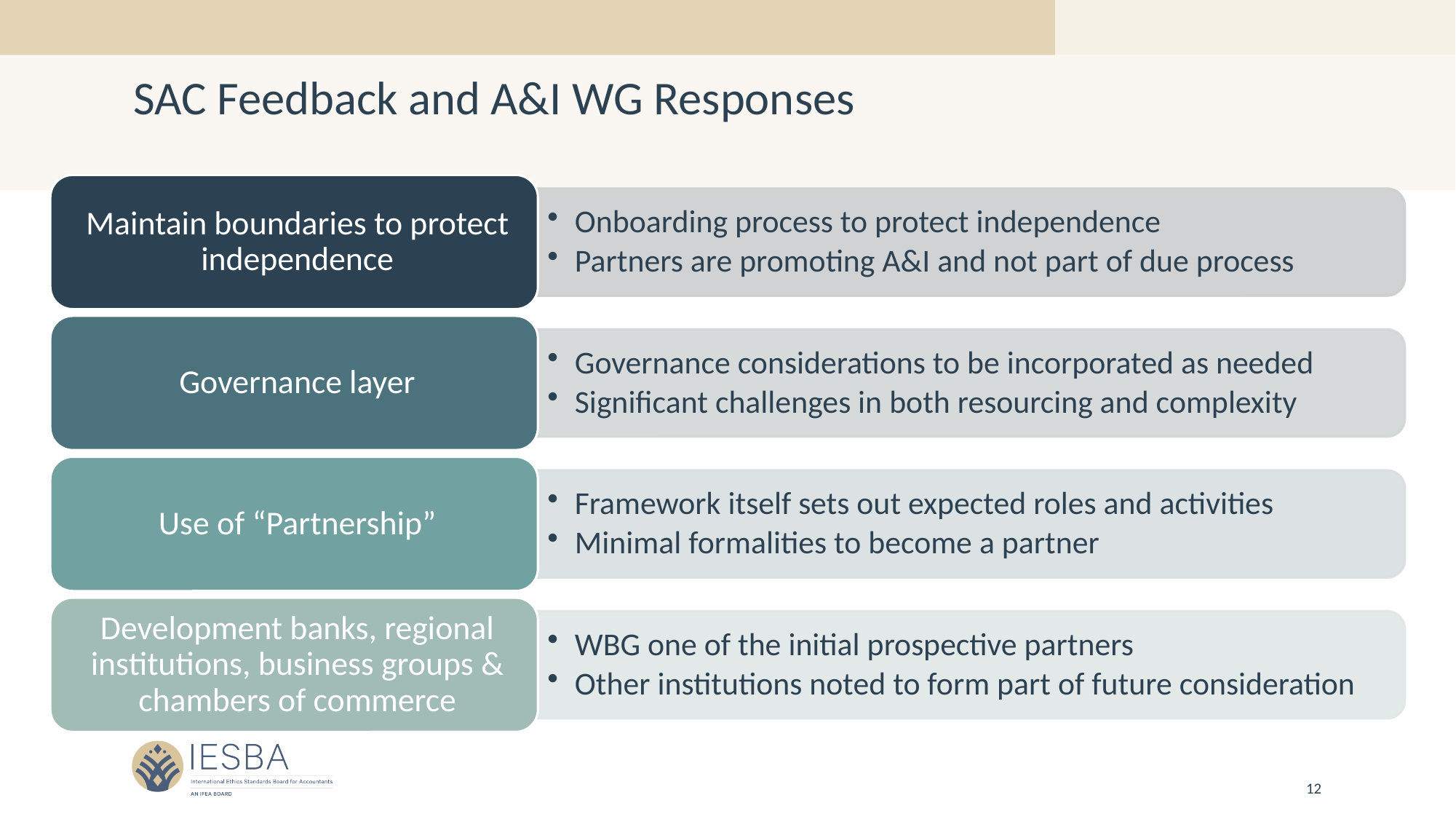

# SAC Feedback and A&I WG Responses
Onboarding process to protect independence
Partners are promoting A&I and not part of due process
Maintain boundaries to protect independence
Governance considerations to be incorporated as needed
Significant challenges in both resourcing and complexity
Governance layer
Framework itself sets out expected roles and activities
Minimal formalities to become a partner
Use of “Partnership”
WBG one of the initial prospective partners
Other institutions noted to form part of future consideration
Development banks, regional institutions, business groups & chambers of commerce
12